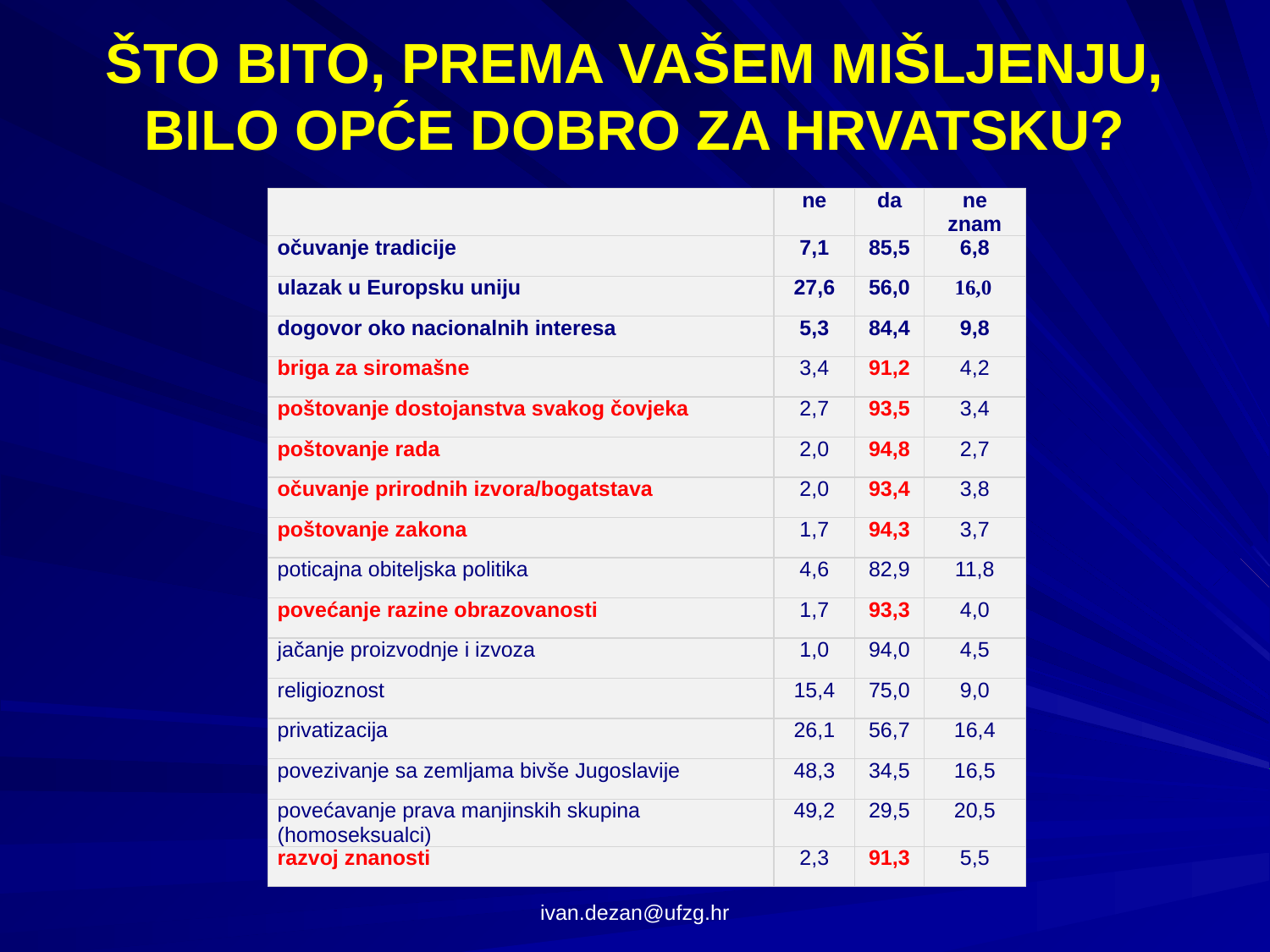

# ŠTO BITO, PREMA VAŠEM MIŠLJENJU, BILO OPĆE DOBRO ZA HRVATSKU?
|  | ne | da | ne znam |
| --- | --- | --- | --- |
| očuvanje tradicije | 7,1 | 85,5 | 6,8 |
| ulazak u Europsku uniju | 27,6 | 56,0 | 16,0 |
| dogovor oko nacionalnih interesa | 5,3 | 84,4 | 9,8 |
| briga za siromašne | 3,4 | 91,2 | 4,2 |
| poštovanje dostojanstva svakog čovjeka | 2,7 | 93,5 | 3,4 |
| poštovanje rada | 2,0 | 94,8 | 2,7 |
| očuvanje prirodnih izvora/bogatstava | 2,0 | 93,4 | 3,8 |
| poštovanje zakona | 1,7 | 94,3 | 3,7 |
| poticajna obiteljska politika | 4,6 | 82,9 | 11,8 |
| povećanje razine obrazovanosti | 1,7 | 93,3 | 4,0 |
| jačanje proizvodnje i izvoza | 1,0 | 94,0 | 4,5 |
| religioznost | 15,4 | 75,0 | 9,0 |
| privatizacija | 26,1 | 56,7 | 16,4 |
| povezivanje sa zemljama bivše Jugoslavije | 48,3 | 34,5 | 16,5 |
| povećavanje prava manjinskih skupina (homoseksualci) | 49,2 | 29,5 | 20,5 |
| razvoj znanosti | 2,3 | 91,3 | 5,5 |
ivan.dezan@ufzg.hr